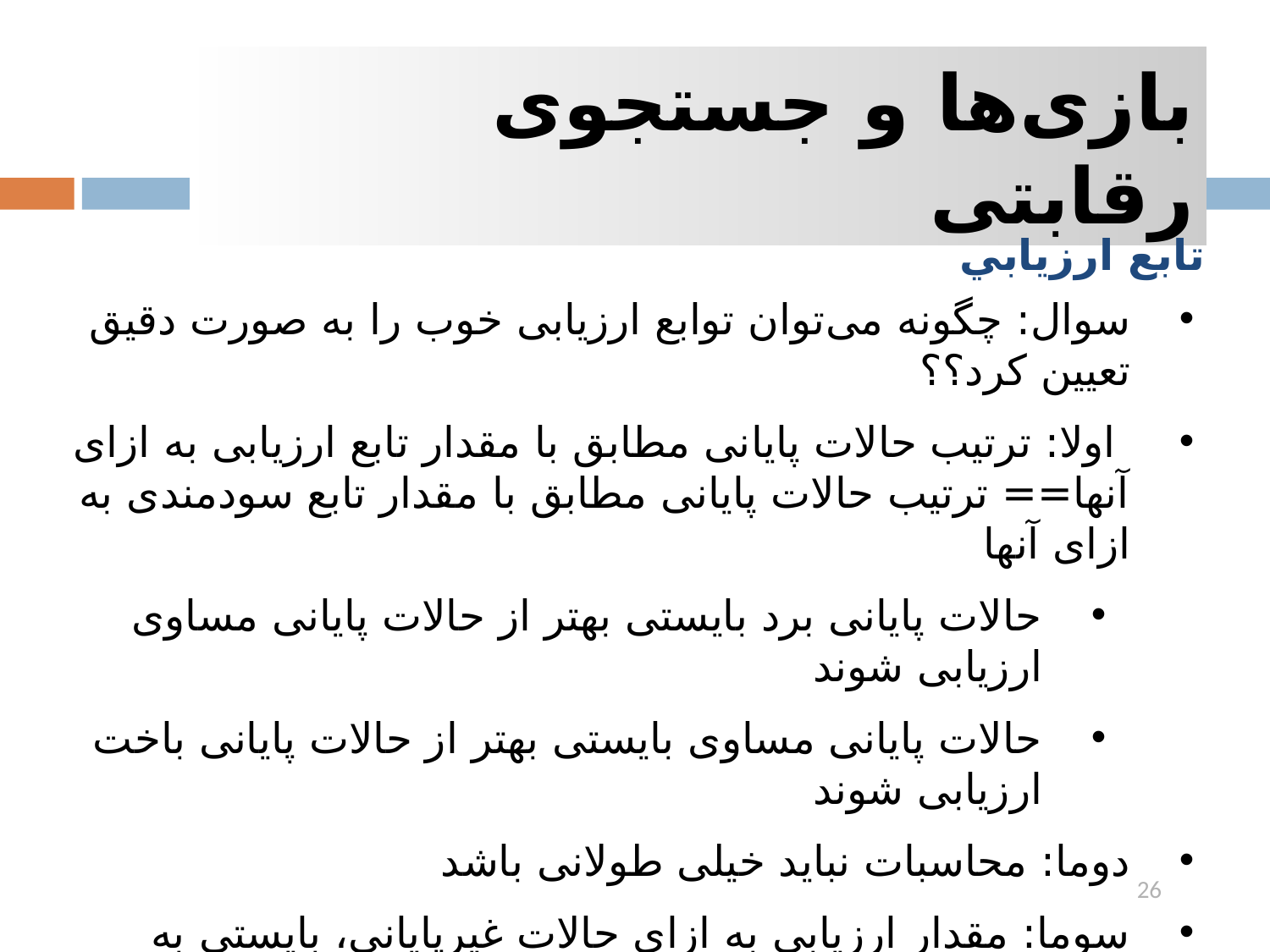

بازی‌ها و جستجوی رقابتی
تابع ارزيابي
سوال: چگونه می‌توان توابع ارزیابی خوب را به صورت دقیق تعیین کرد؟؟
 اولا: ترتیب حالات پایانی مطابق با مقدار تابع ارزیابی به ازای آنها== ترتیب حالات پایانی مطابق با مقدار تابع سودمندی به ازای آنها
حالات پایانی برد بایستی بهتر از حالات پایانی مساوی ارزیابی شوند
حالات پایانی مساوی بایستی بهتر از حالات پایانی باخت ارزیابی شوند
دوما: محاسبات نباید خیلی طولانی باشد
سوما: مقدار ارزیابی به ازای حالات غیرپایانی، بایستی به احتمال برد یا شانس برد مربوط شود

26